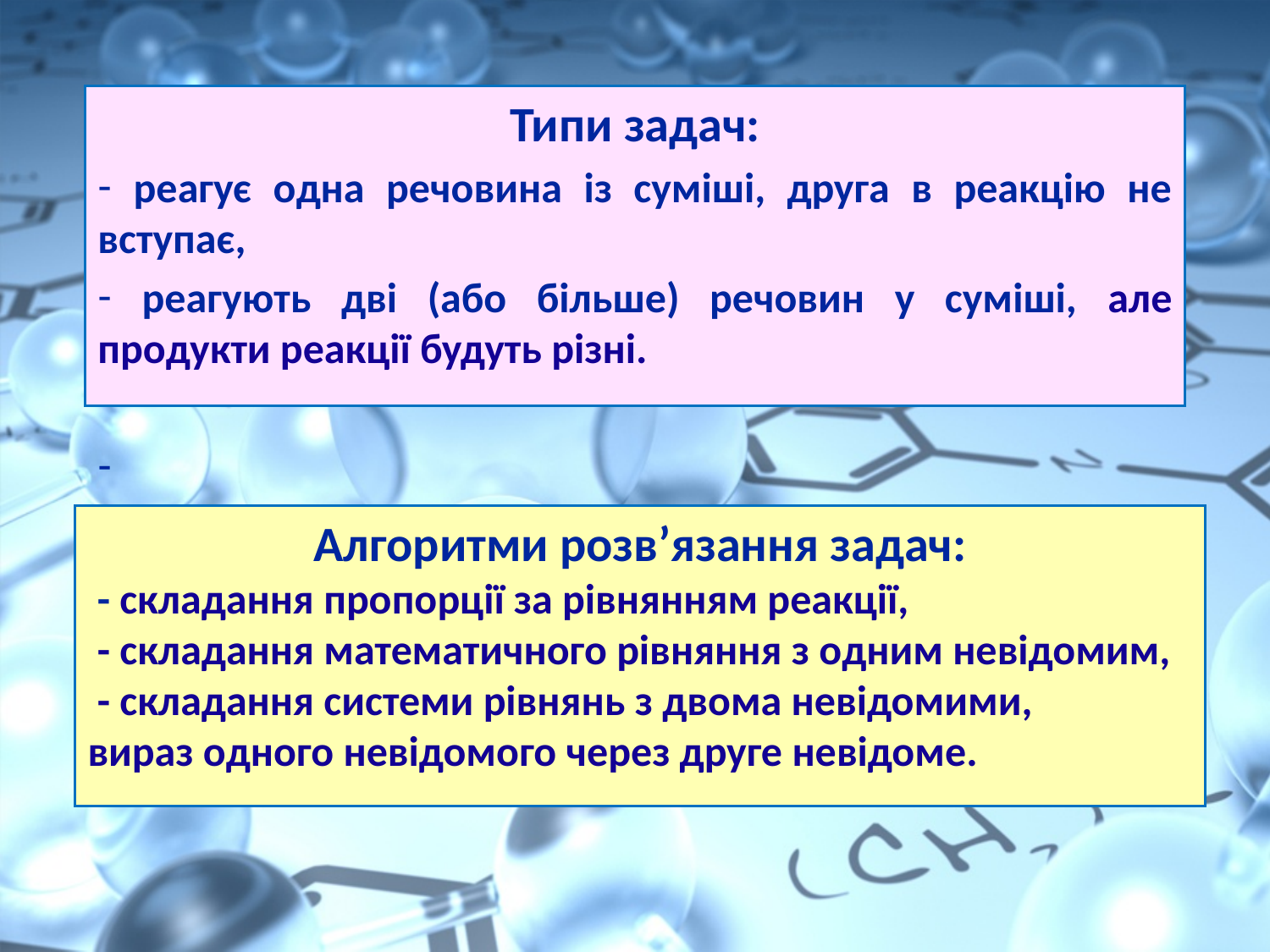

Типи задач:
 реагує одна речовина із суміші, друга в реакцію не вступає,
 реагують дві (або більше) речовин у суміші, але продукти реакції будуть різні.

Алгоритми розв’язання задач:
 - складання пропорції за рівнянням реакції,
 - складання математичного рівняння з одним невідомим,
 - складання системи рівнянь з двома невідомими,
вираз одного невідомого через друге невідоме.